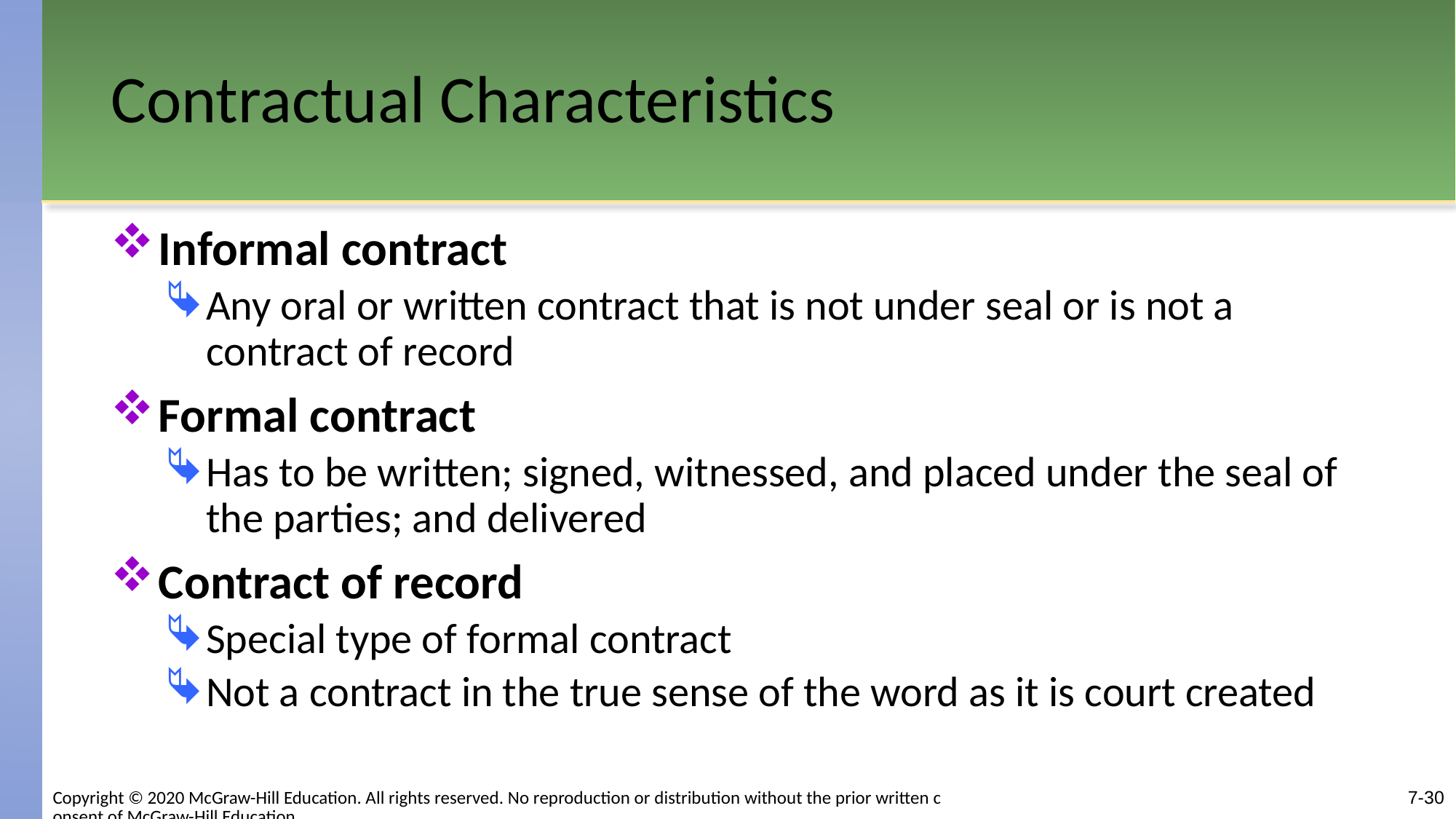

# Contractual Characteristics
Informal contract
Any oral or written contract that is not under seal or is not a contract of record
Formal contract
Has to be written; signed, witnessed, and placed under the seal of the parties; and delivered
Contract of record
Special type of formal contract
Not a contract in the true sense of the word as it is court created

Copyright © 2020 McGraw-Hill Education. All rights reserved. No reproduction or distribution without the prior written consent of McGraw-Hill Education.
7-30